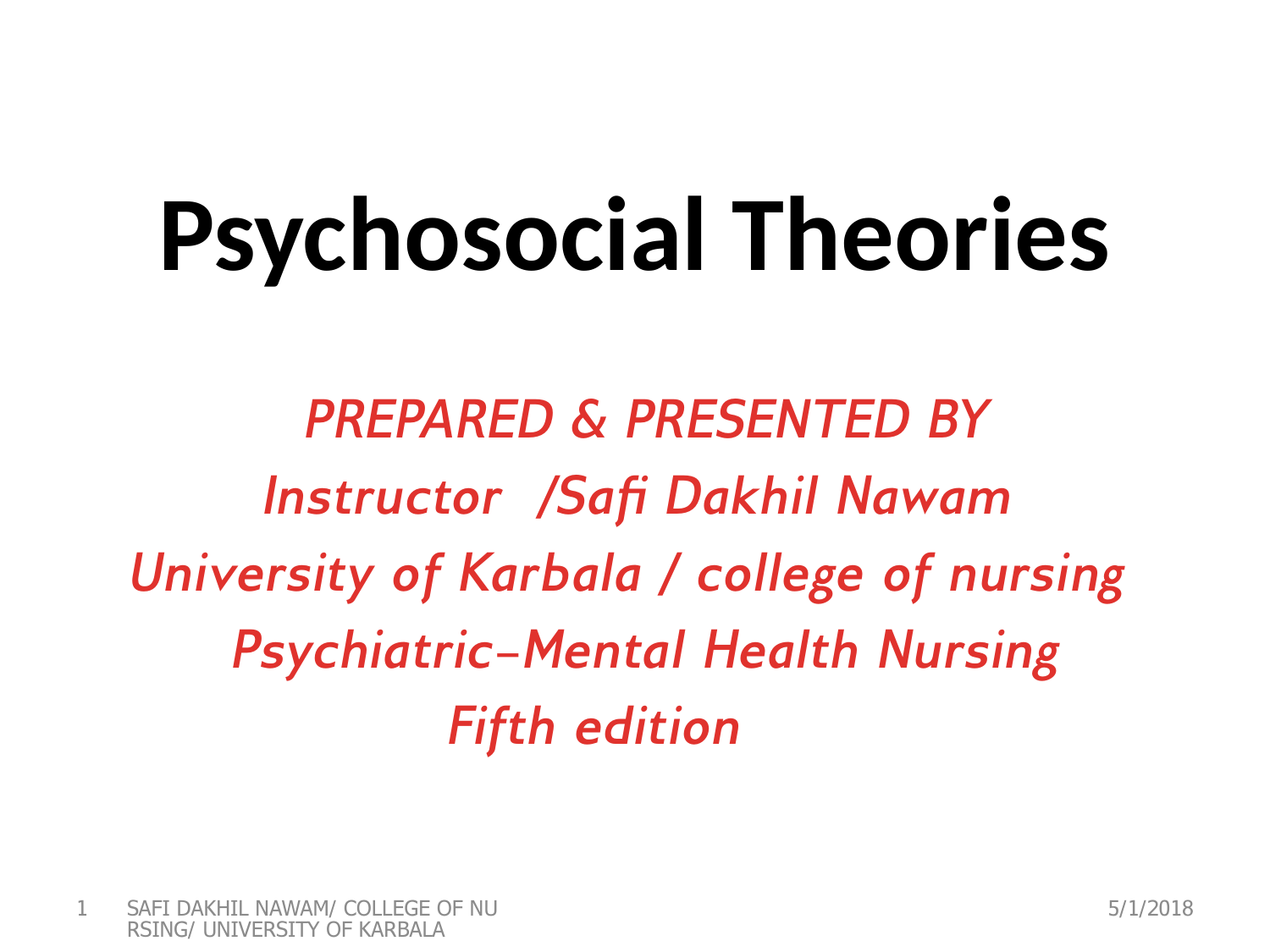

# Psychosocial Theories
PREPARED & PRESENTED BY
Instructor  /Safi Dakhil Nawam
University of Karbala / college of nursing
Psychiatric–Mental Health Nursing
Fifth edition

1
SAFI DAKHIL NAWAM/ COLLEGE OF NURSING/ UNIVERSITY OF KARBALA
5/1/2018